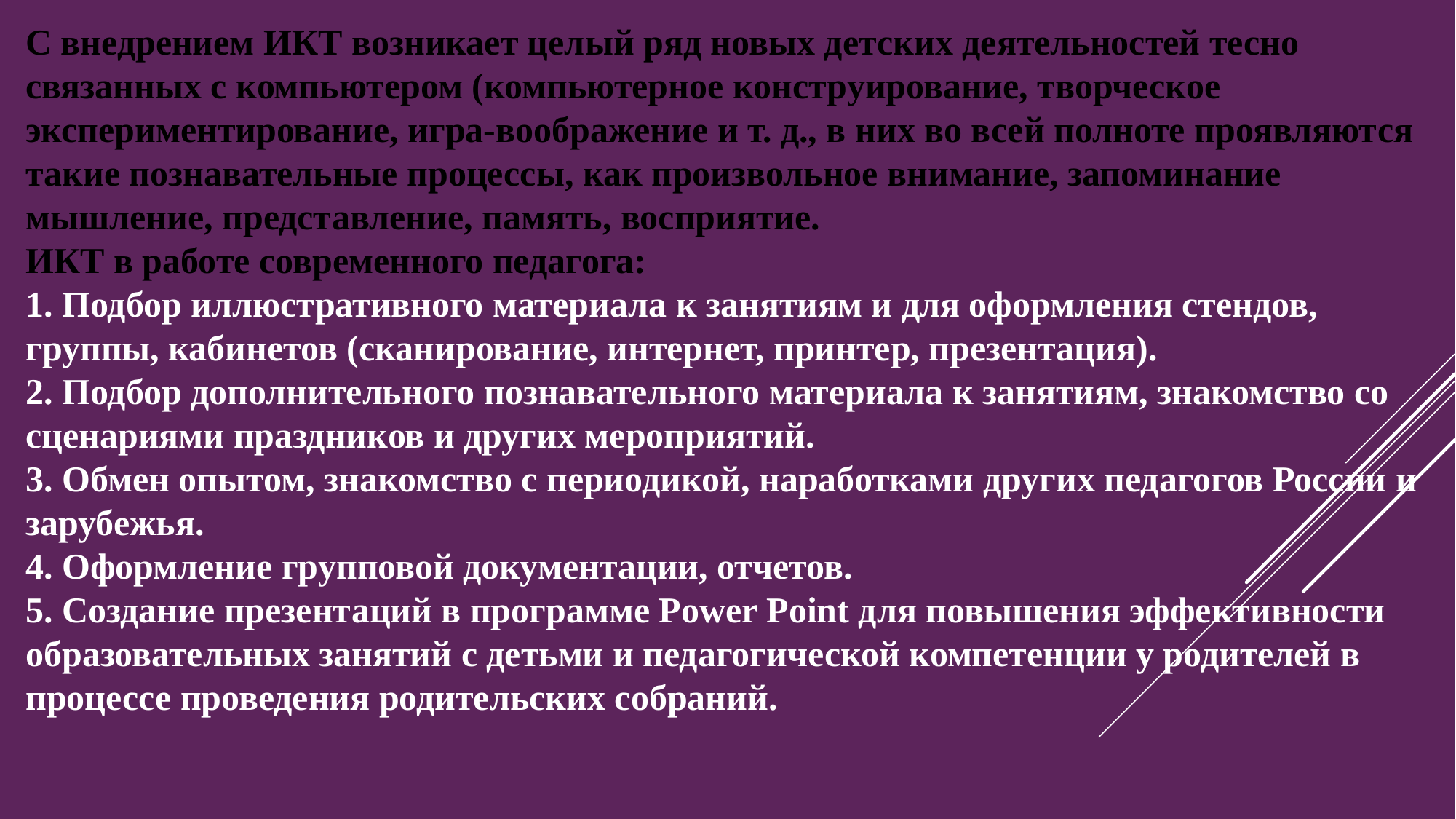

С внедрением ИКТ возникает целый ряд новых детских деятельностей тесно связанных с компьютером (компьютерное конструирование, творческое экспериментирование, игра-воображение и т. д., в них во всей полноте проявляются такие познавательные процессы, как произвольное внимание, запоминание мышление, представление, память, восприятие.
ИКТ в работе современного педагога:
1. Подбор иллюстративного материала к занятиям и для оформления стендов, группы, кабинетов (сканирование, интернет, принтер, презентация).
2. Подбор дополнительного познавательного материала к занятиям, знакомство со   сценариями праздников и других мероприятий.
3. Обмен опытом, знакомство с периодикой, наработками других педагогов России и зарубежья.
4. Оформление групповой документации, отчетов.
5. Создание презентаций в программе Рower Рoint для повышения эффективности образовательных занятий с детьми и педагогической компетенции у родителей в процессе проведения родительских собраний.